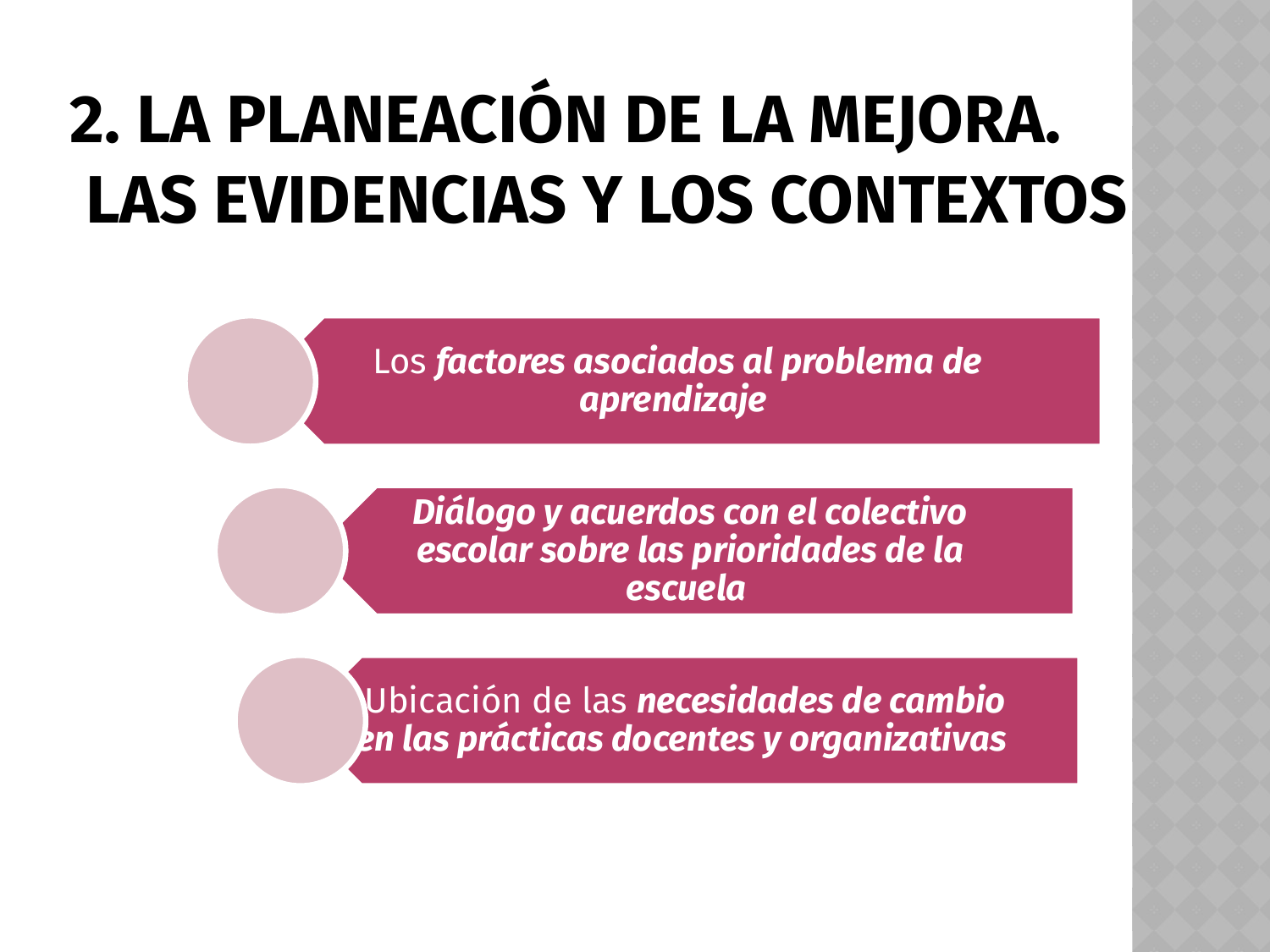

# 2. La planeación de la mejora. Las evidencias y los contextos
Los factores asociados al problema de aprendizaje
Diálogo y acuerdos con el colectivo escolar sobre las prioridades de la escuela
Ubicación de las necesidades de cambio en las prácticas docentes y organizativas